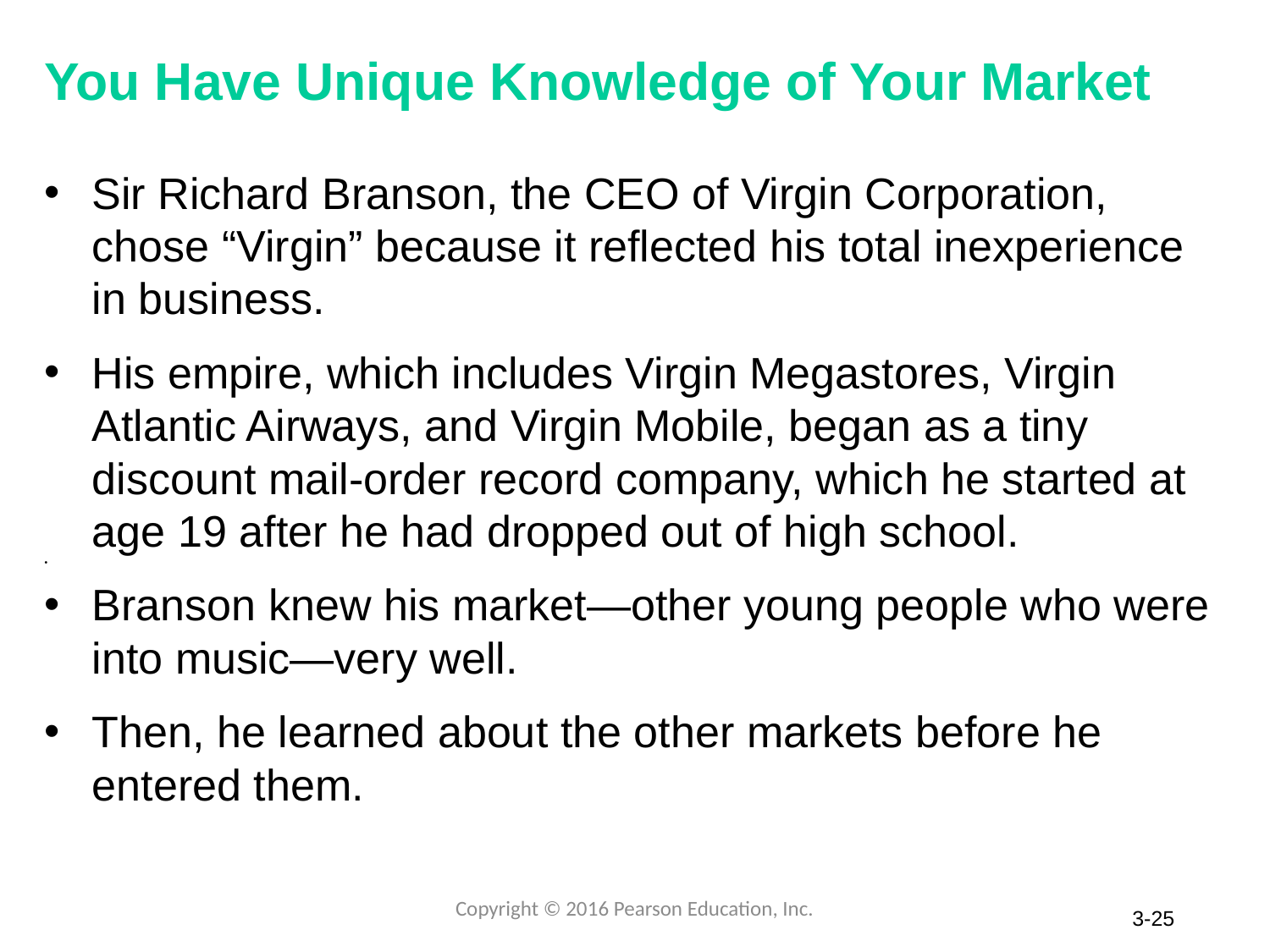

# You Have Unique Knowledge of Your Market
Sir Richard Branson, the CEO of Virgin Corporation, chose “Virgin” because it reflected his total inexperience in business.

His empire, which includes Virgin Megastores, Virgin Atlantic Airways, and Virgin Mobile, began as a tiny discount mail-order record company, which he started at age 19 after he had dropped out of high school.

Branson knew his market—other young people who were into music—very well.

Then, he learned about the other markets before he entered them.
Copyright © 2016 Pearson Education, Inc.